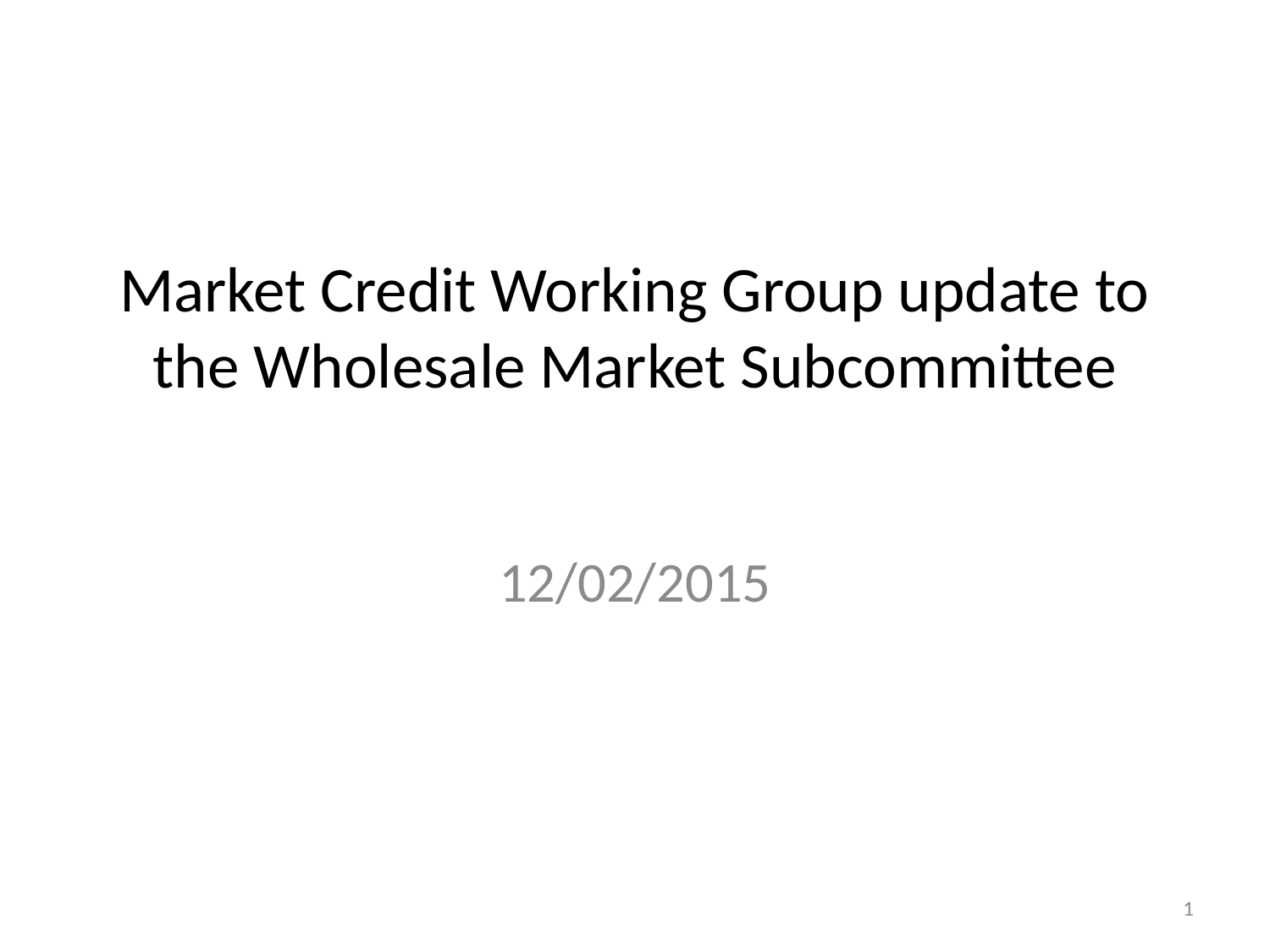

# Market Credit Working Group update to the Wholesale Market Subcommittee
12/02/2015
1